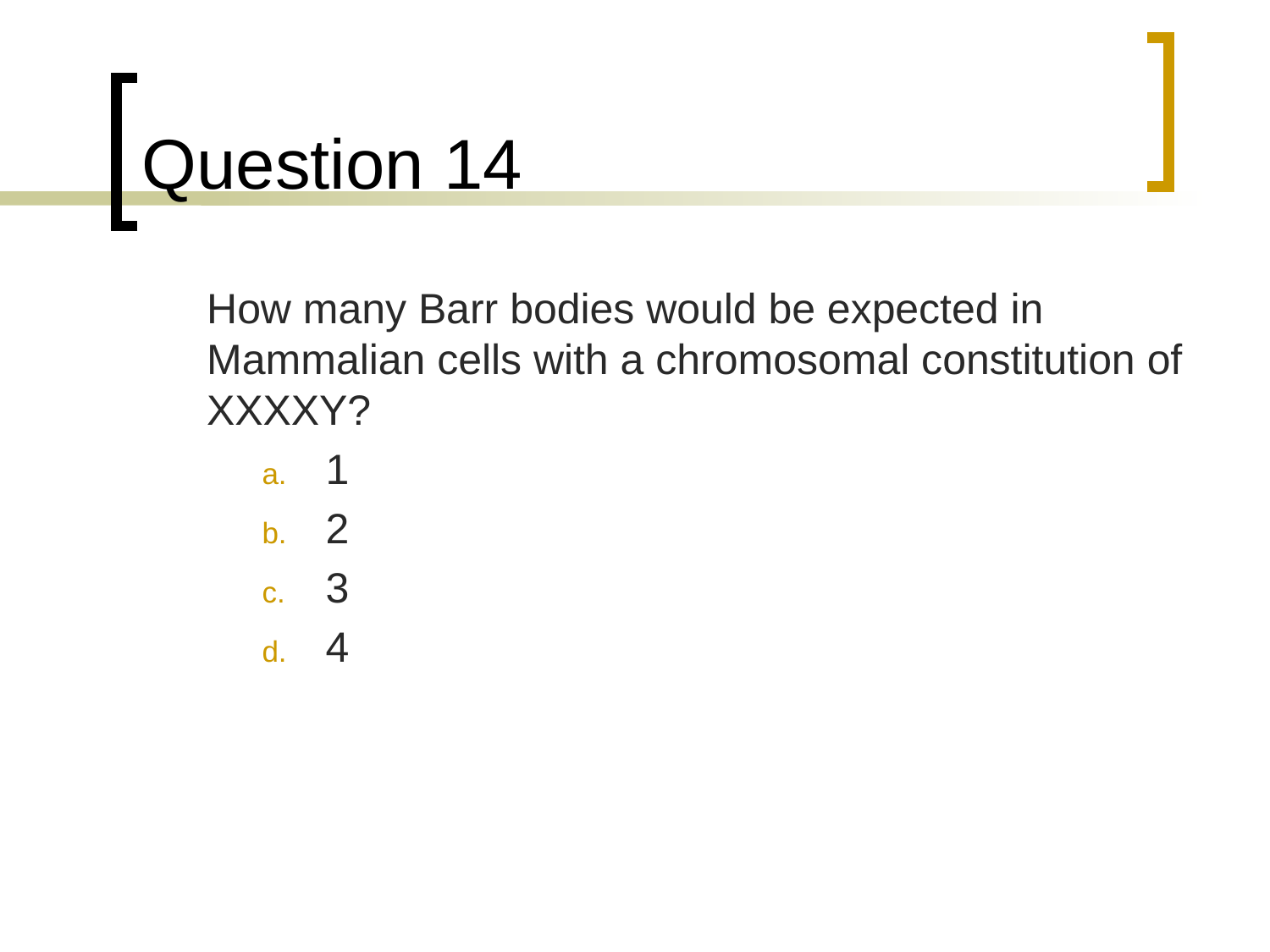

# Question 14
	How many Barr bodies would be expected in Mammalian cells with a chromosomal constitution of XXXXY?
1
2
3
4